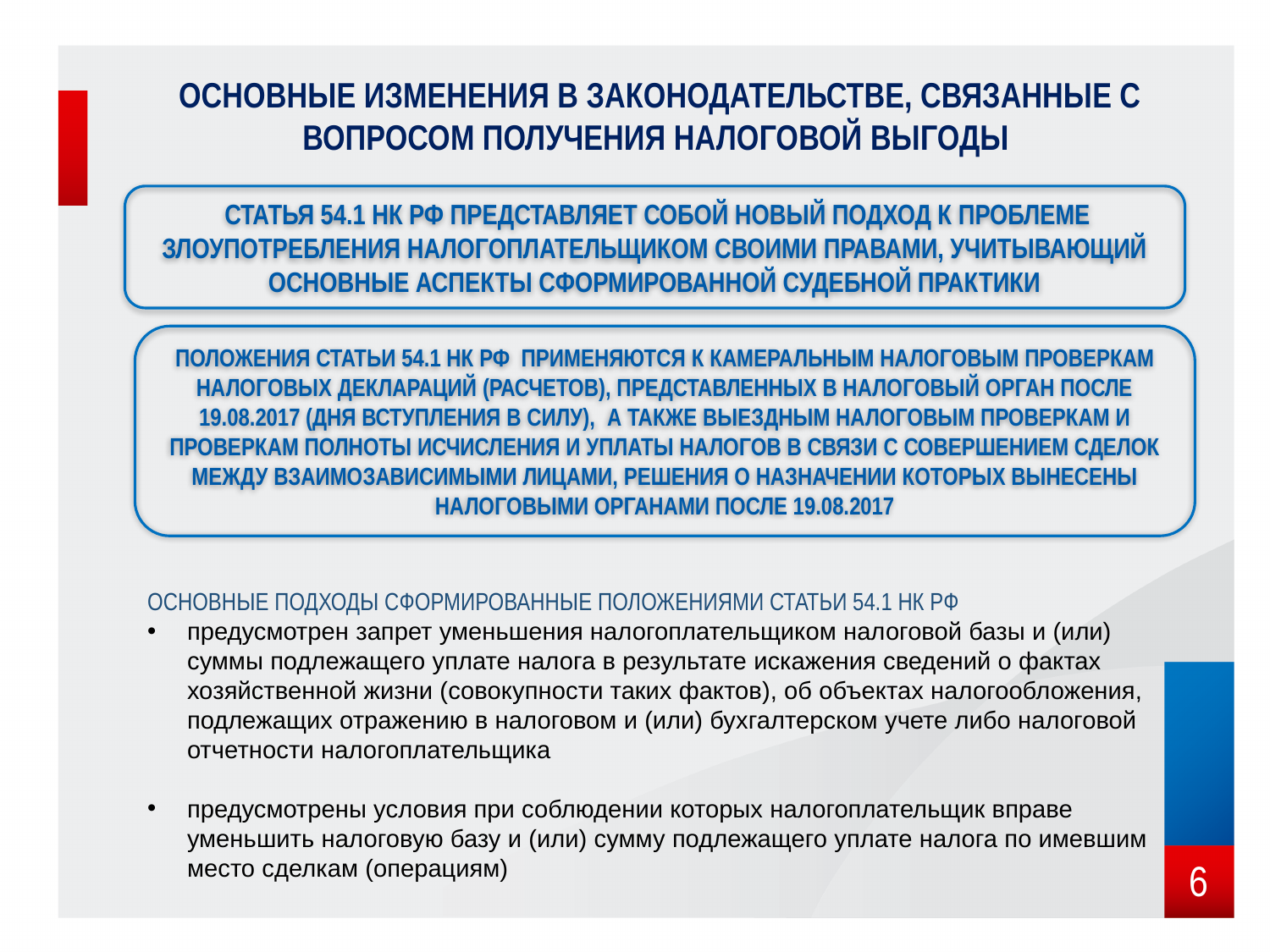

# Основные Изменения в законодательстве, связанные с вопросом получения налоговой выгоды
 статья 54.1 НК РФ представляет собой новый подход к проблеме злоупотребления налогоплательщиком своими правами, учитывающий основные аспекты сформированной судебной практики
Положения статьи 54.1 НК РФ  применяются к камеральным налоговым проверкам налоговых деклараций (расчетов), представленных в налоговый орган после 19.08.2017 (дня вступления в силу),  а также выездным налоговым проверкам и проверкам полноты исчисления и уплаты налогов в связи с совершением сделок между взаимозависимыми лицами, решения о назначении которых вынесены налоговыми органами после 19.08.2017

Основные подходы сформированные положениями статьи 54.1 НК РФ
предусмотрен запрет уменьшения налогоплательщиком налоговой базы и (или) суммы подлежащего уплате налога в результате искажения сведений о фактах хозяйственной жизни (совокупности таких фактов), об объектах налогообложения, подлежащих отражению в налоговом и (или) бухгалтерском учете либо налоговой отчетности налогоплательщика

предусмотрены условия при соблюдении которых налогоплательщик вправе уменьшить налоговую базу и (или) сумму подлежащего уплате налога по имевшим место сделкам (операциям)

6